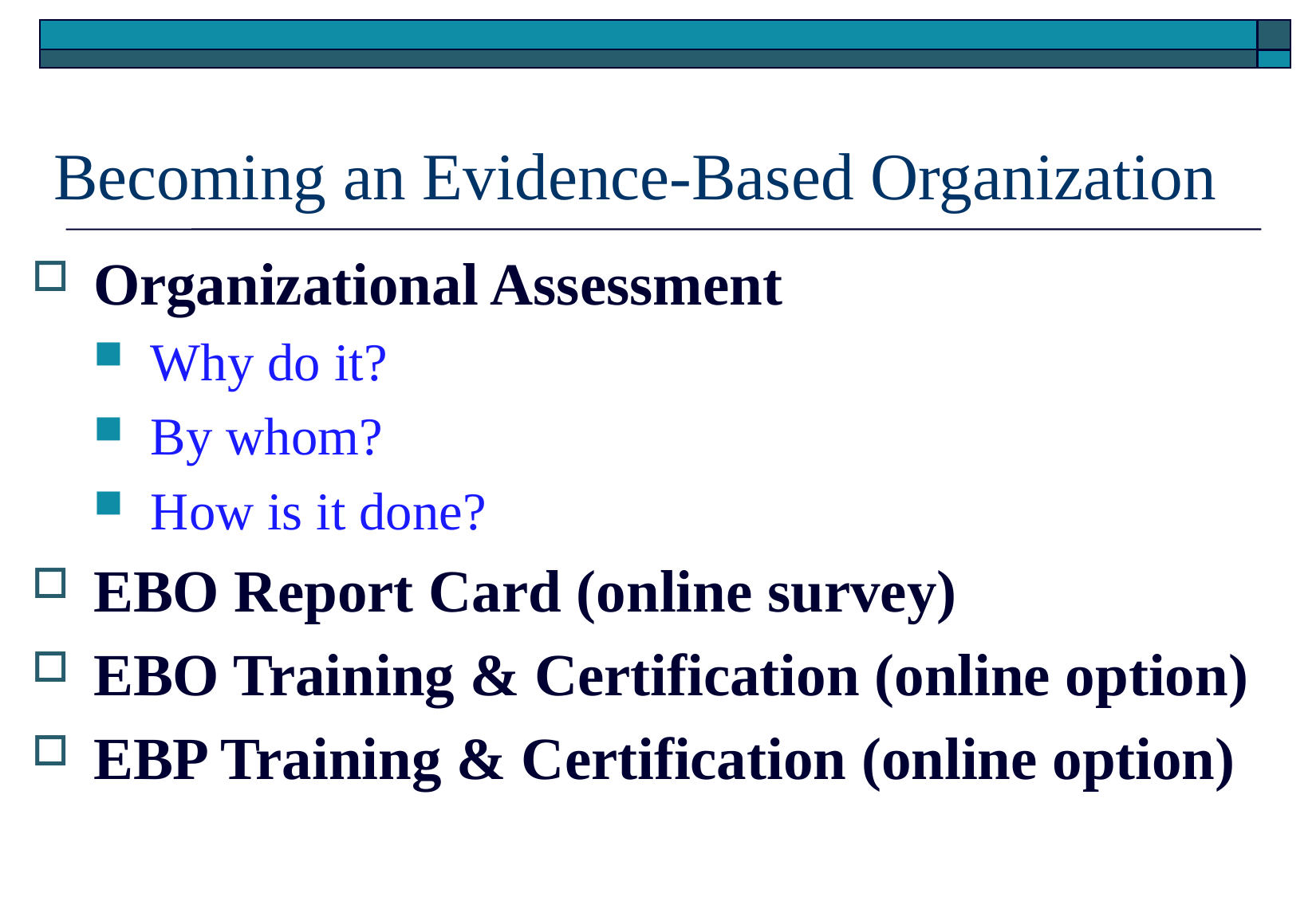

# Becoming an Evidence-Based Organization
Organizational Assessment
Why do it?
By whom?
How is it done?
EBO Report Card (online survey)
EBO Training & Certification (online option)
EBP Training & Certification (online option)